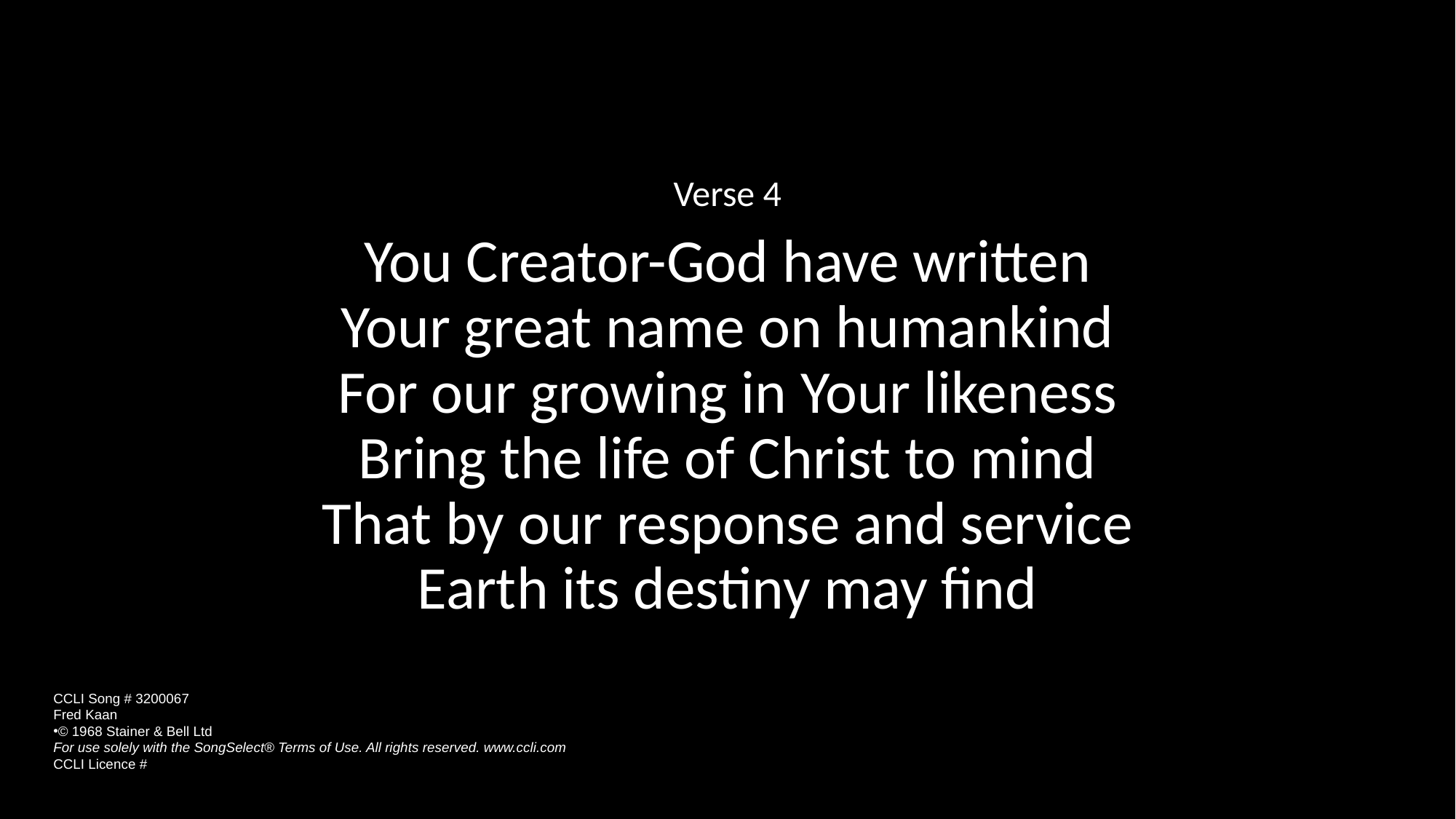

Verse 4
You Creator-God have written
Your great name on humankind
For our growing in Your likeness
Bring the life of Christ to mind
That by our response and service
Earth its destiny may find

CCLI Song # 3200067
Fred Kaan
© 1968 Stainer & Bell Ltd
For use solely with the SongSelect® Terms of Use. All rights reserved. www.ccli.com
CCLI Licence #